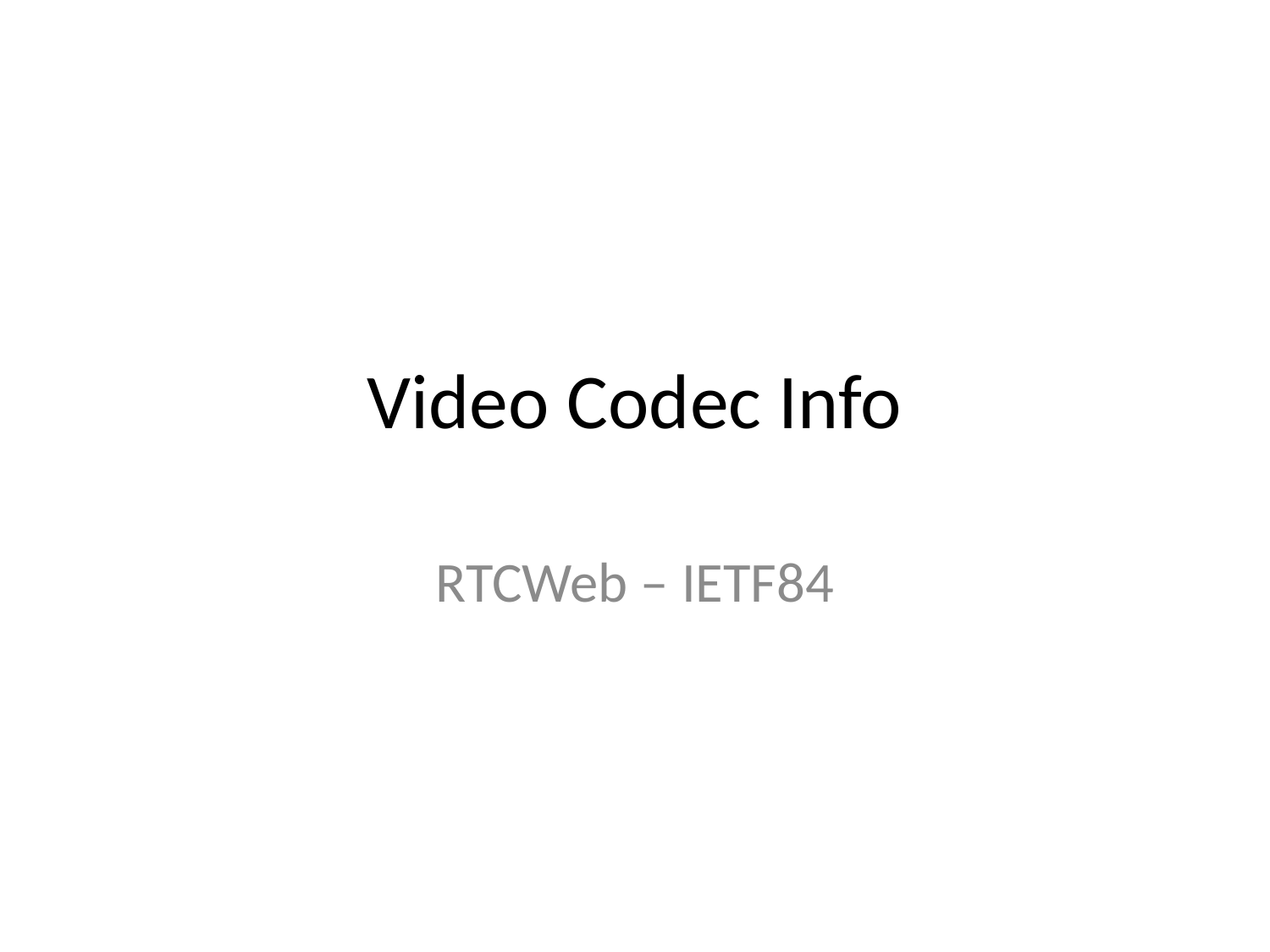

# Video Codec Info
RTCWeb – IETF84